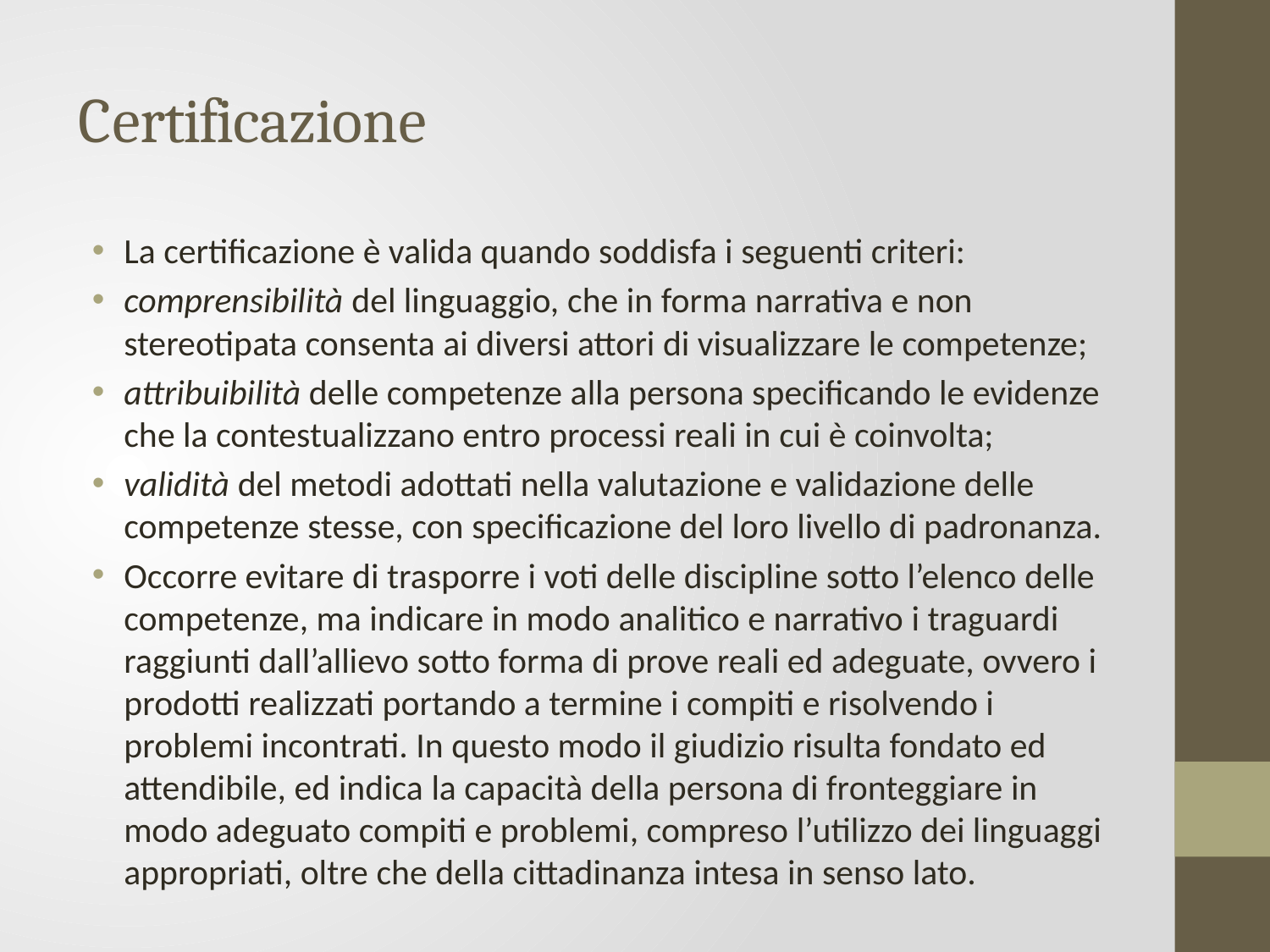

# Certificazione
La certificazione è valida quando soddisfa i seguenti criteri:
comprensibilità del linguaggio, che in forma narrativa e non stereotipata consenta ai diversi attori di visualizzare le competenze;
attribuibilità delle competenze alla persona specificando le evidenze che la contestualizzano entro processi reali in cui è coinvolta;
validità del metodi adottati nella valutazione e validazione delle competenze stesse, con specificazione del loro livello di padronanza.
Occorre evitare di trasporre i voti delle discipline sotto l’elenco delle competenze, ma indicare in modo analitico e narrativo i traguardi raggiunti dall’allievo sotto forma di prove reali ed adeguate, ovvero i prodotti realizzati portando a termine i compiti e risolvendo i problemi incontrati. In questo modo il giudizio risulta fondato ed attendibile, ed indica la capacità della persona di fronteggiare in modo adeguato compiti e problemi, compreso l’utilizzo dei linguaggi appropriati, oltre che della cittadinanza intesa in senso lato.